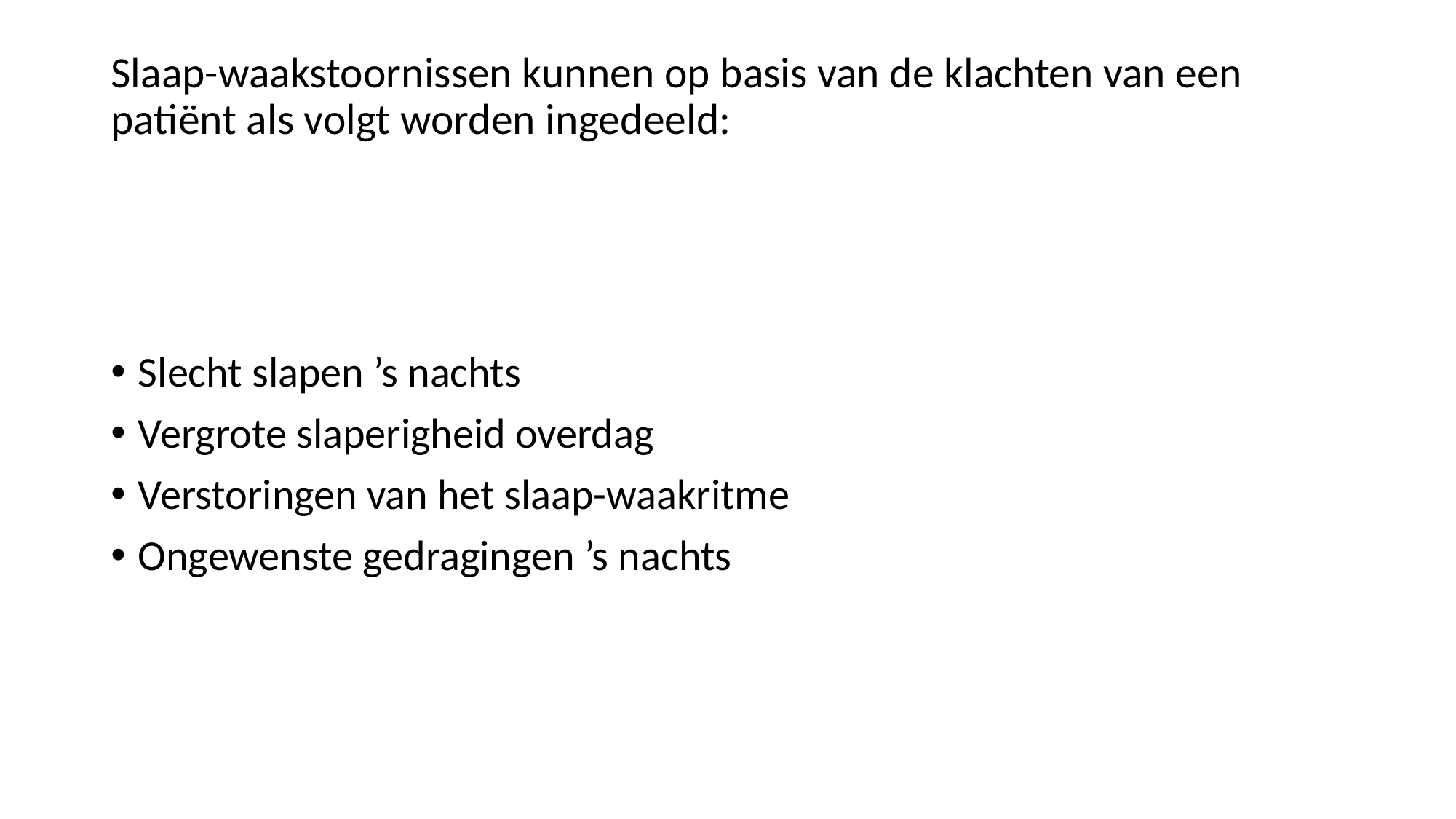

# Slaap-waakstoornissen kunnen op basis van de klachten van een patiënt als volgt worden ingedeeld:

Slecht slapen ’s nachts
Vergrote slaperigheid overdag
Verstoringen van het slaap-waakritme
Ongewenste gedragingen ’s nachts